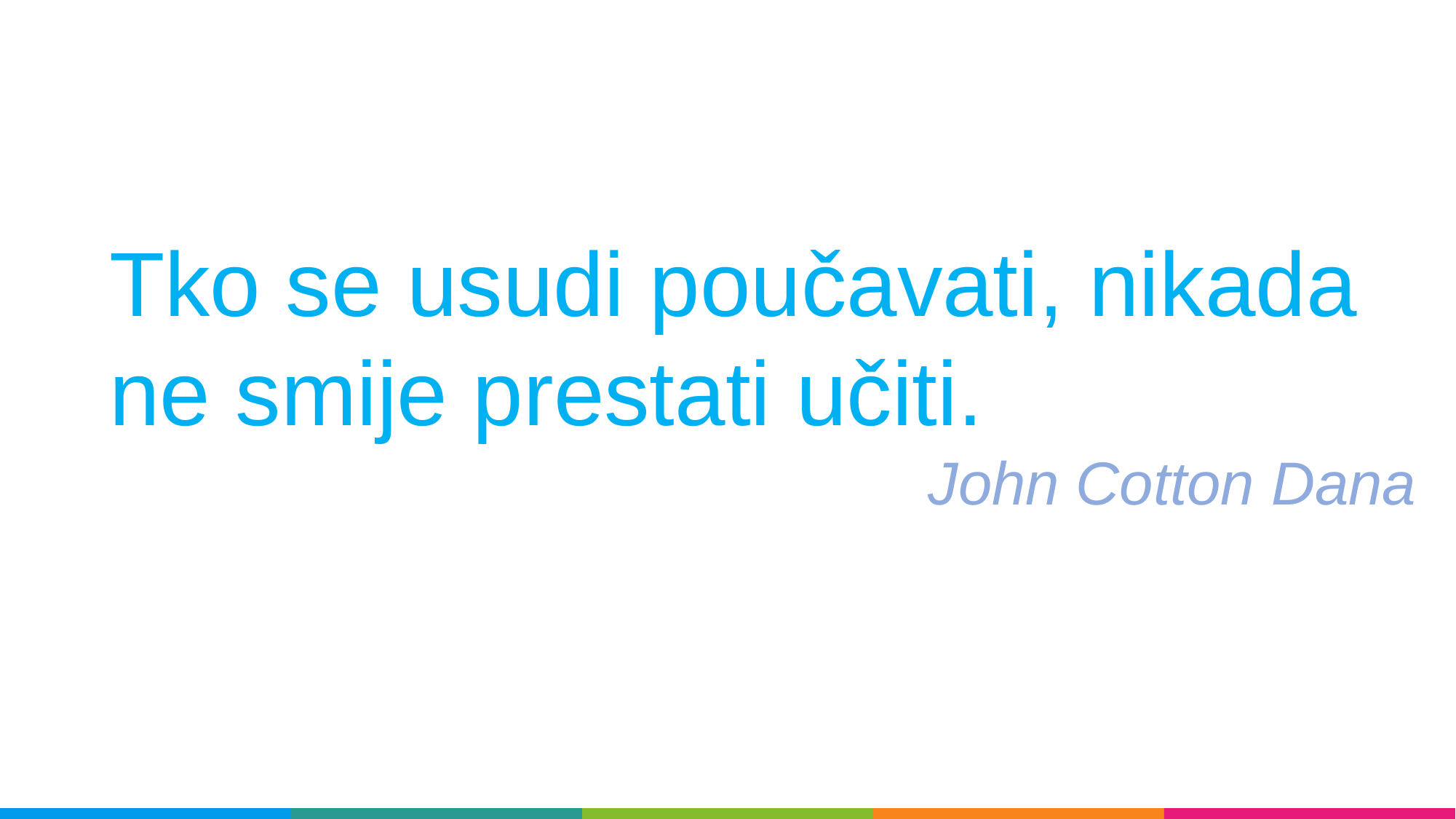

Tko se usudi poučavati, nikada ne smije prestati učiti.
John Cotton Dana